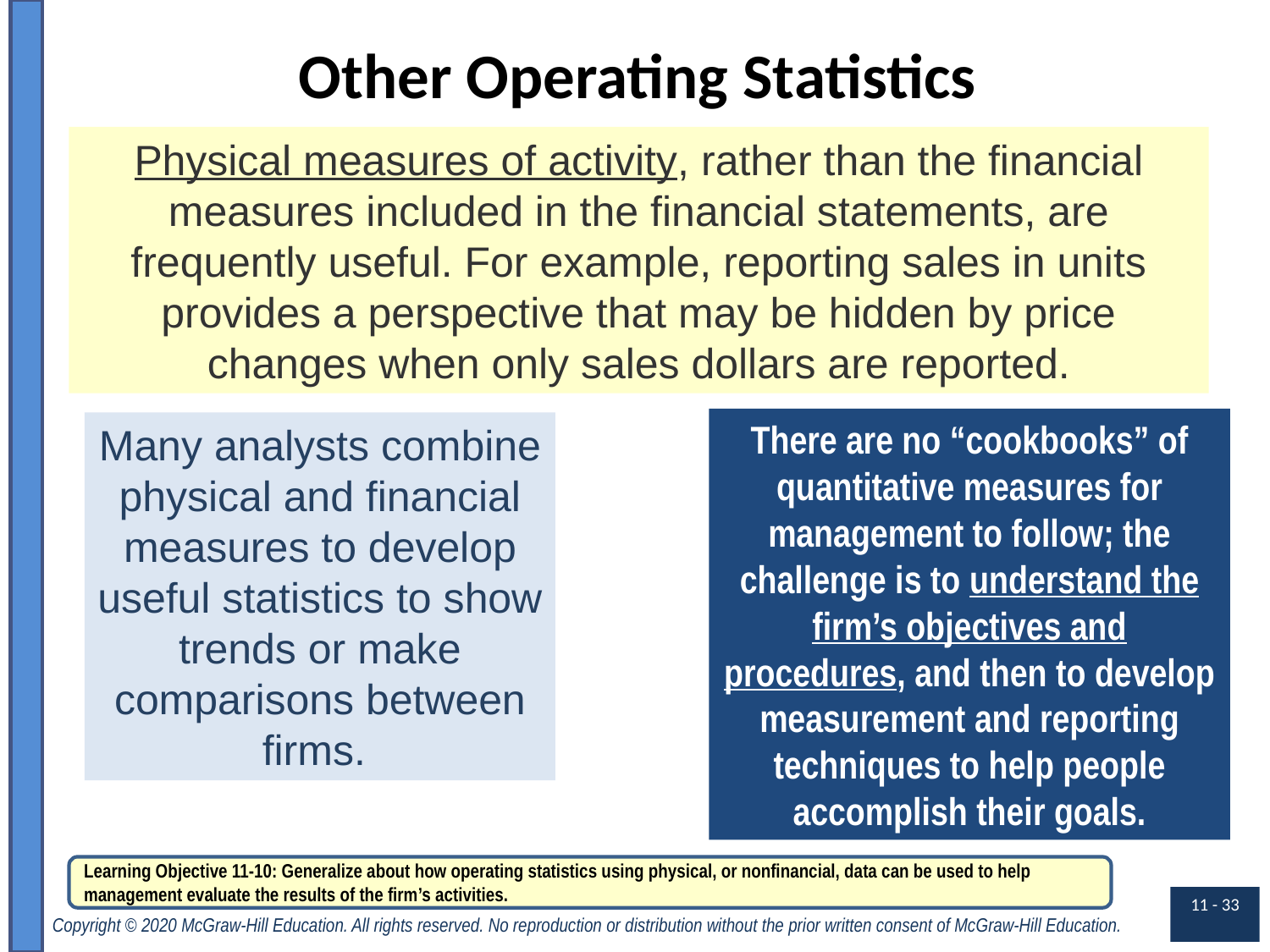

# Other Operating Statistics
Physical measures of activity, rather than the financial measures included in the financial statements, are frequently useful. For example, reporting sales in units provides a perspective that may be hidden by price changes when only sales dollars are reported.
There are no “cookbooks” of quantitative measures for management to follow; the challenge is to understand the firm’s objectives and procedures, and then to develop measurement and reporting techniques to help people accomplish their goals.
Many analysts combine physical and financial measures to develop useful statistics to show trends or make comparisons between firms.
Learning Objective 11-10: Generalize about how operating statistics using physical, or nonfinancial, data can be used to help management evaluate the results of the firm’s activities.